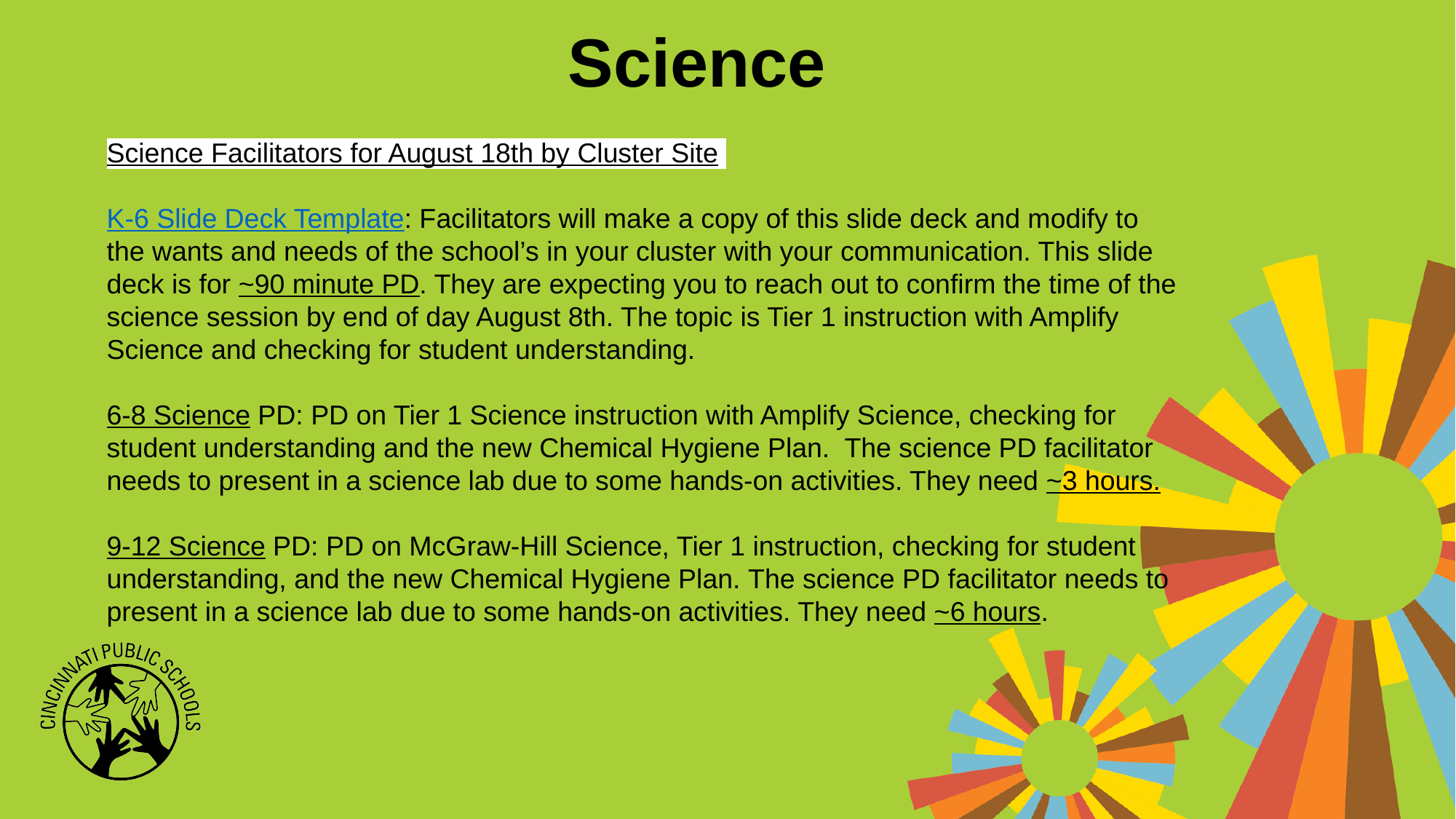

# Science
Science Facilitators for August 18th by Cluster Site

K-6 Slide Deck Template: Facilitators will make a copy of this slide deck and modify to the wants and needs of the school’s in your cluster with your communication. This slide deck is for ~90 minute PD. They are expecting you to reach out to confirm the time of the science session by end of day August 8th. The topic is Tier 1 instruction with Amplify Science and checking for student understanding.

6-8 Science PD: PD on Tier 1 Science instruction with Amplify Science, checking for student understanding and the new Chemical Hygiene Plan.  The science PD facilitator needs to present in a science lab due to some hands-on activities. They need ~3 hours.

9-12 Science PD: PD on McGraw-Hill Science, Tier 1 instruction, checking for student understanding, and the new Chemical Hygiene Plan. The science PD facilitator needs to present in a science lab due to some hands-on activities. They need ~6 hours.